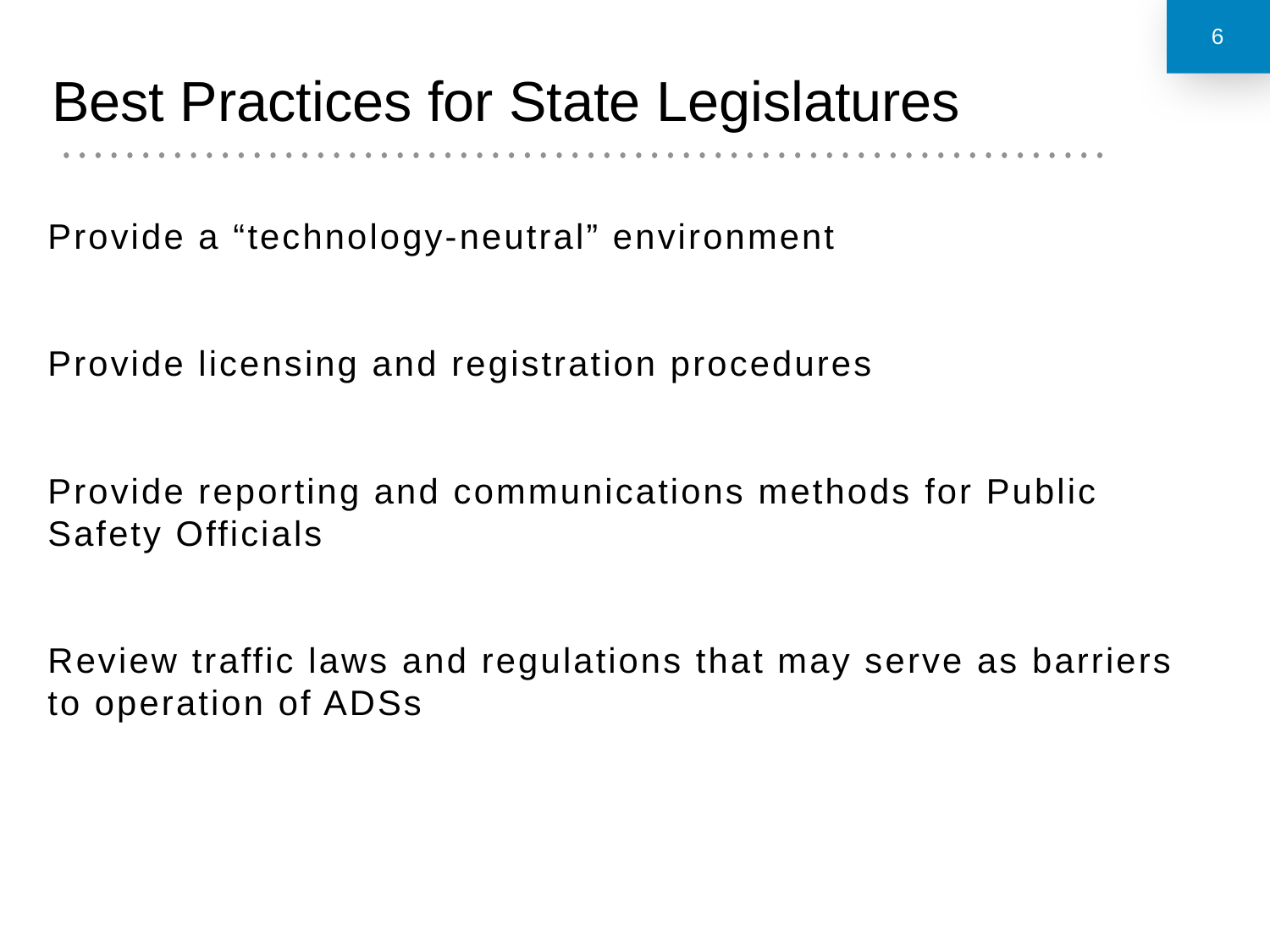

6
Best Practices for State Legislatures

Provide a “technology-neutral” environment

Provide licensing and registration procedures

Provide reporting and communications methods for Public Safety Officials

Review traffic laws and regulations that may serve as barriers to operation of ADSs